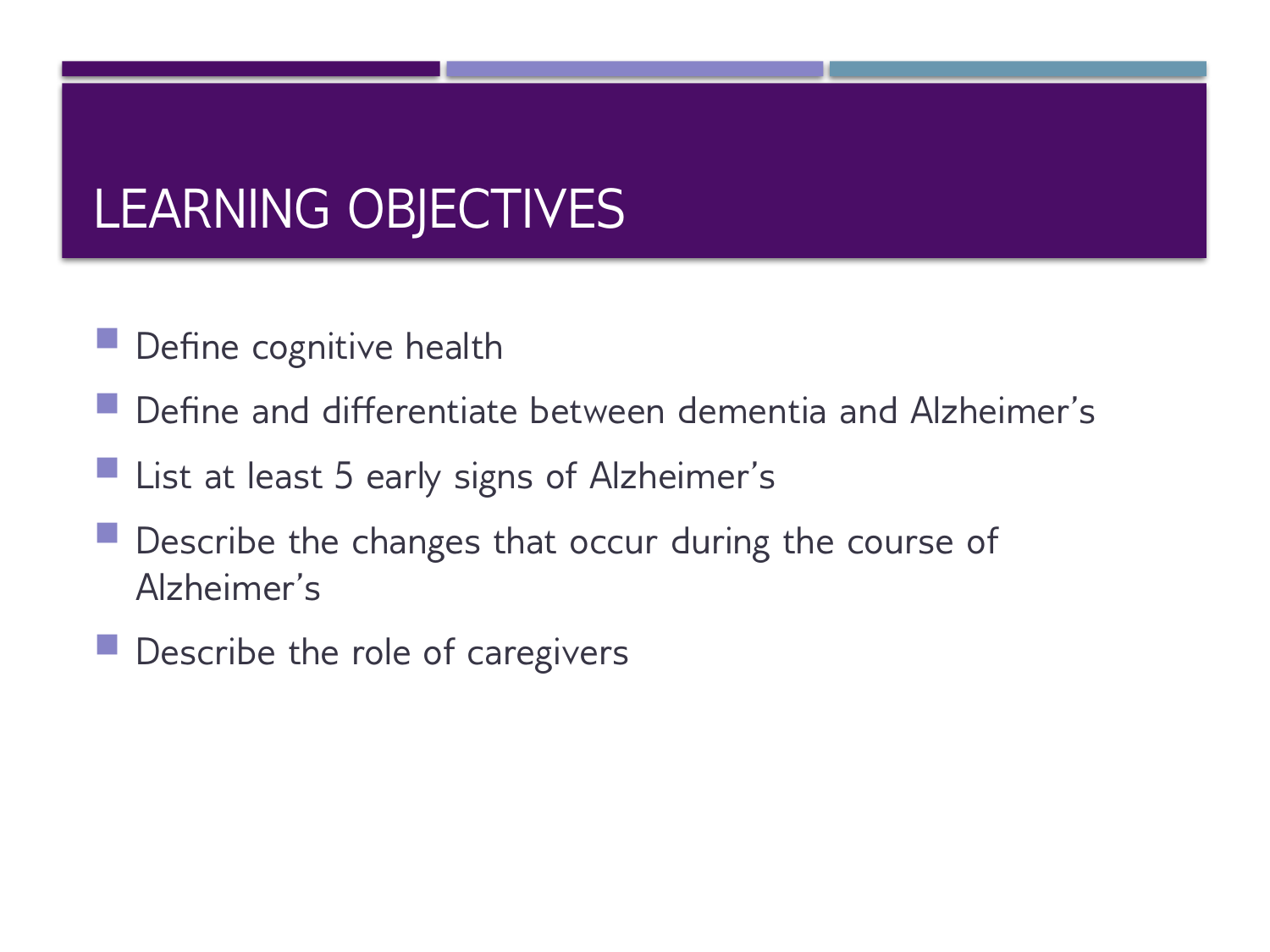

# Learning Objectives
Define cognitive health
Define and differentiate between dementia and Alzheimer’s
List at least 5 early signs of Alzheimer’s
Describe the changes that occur during the course of Alzheimer’s
Describe the role of caregivers